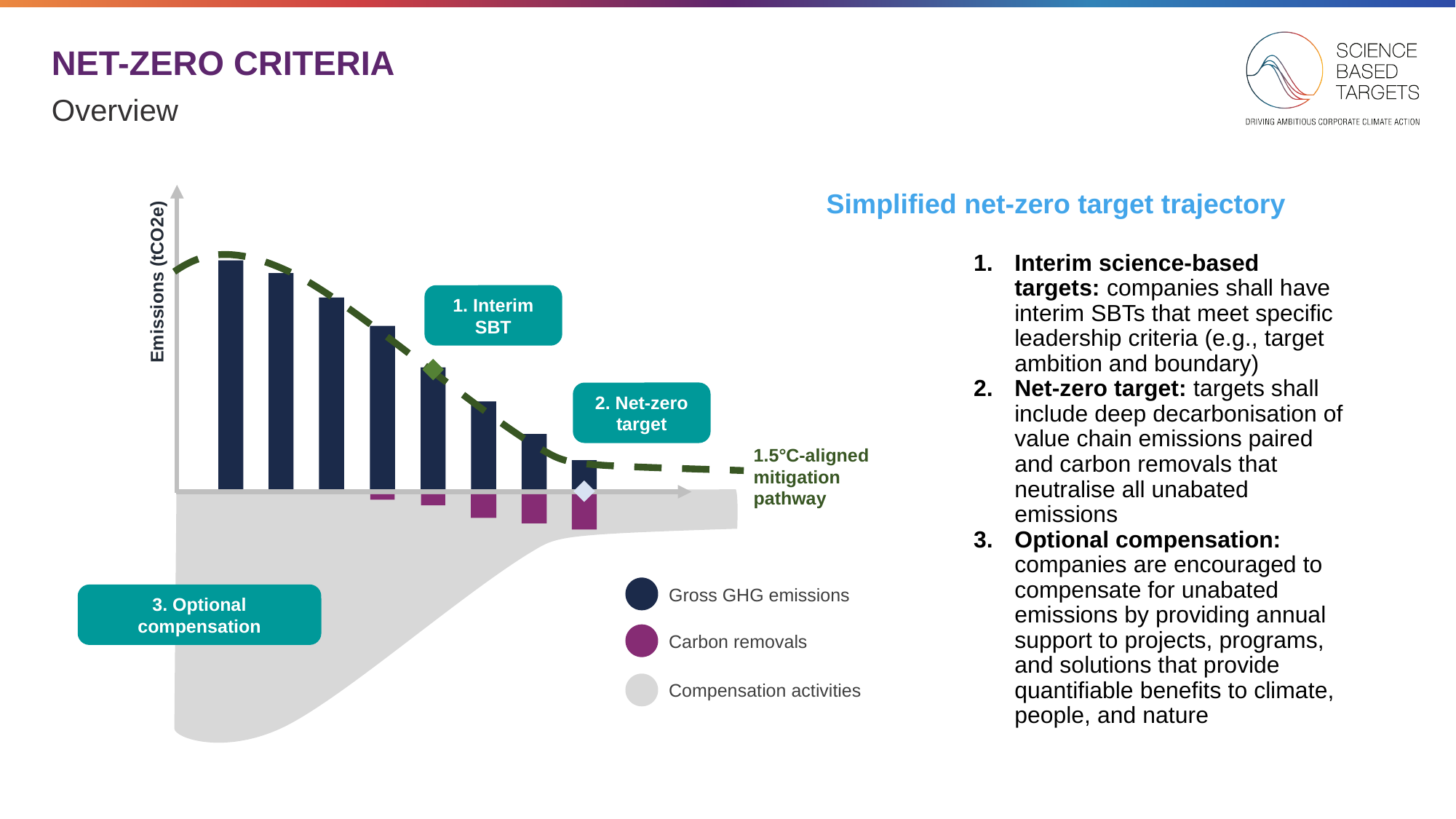

# NET-ZERO CRITERIA
Overview

Emissions (tCO2e)

1.5°C-aligned mitigation pathway

Simplified net-zero target trajectory
Interim science-based targets: companies shall have interim SBTs that meet specific leadership criteria (e.g., target ambition and boundary)
Net-zero target: targets shall include deep decarbonisation of value chain emissions paired and carbon removals that neutralise all unabated emissions
Optional compensation: companies are encouraged to compensate for unabated emissions by providing annual support to projects, programs, and solutions that provide quantifiable benefits to climate, people, and nature
1. Interim SBT

2. Net-zero target

Gross GHG emissions

3. Optional compensation
Carbon removals

Compensation activities